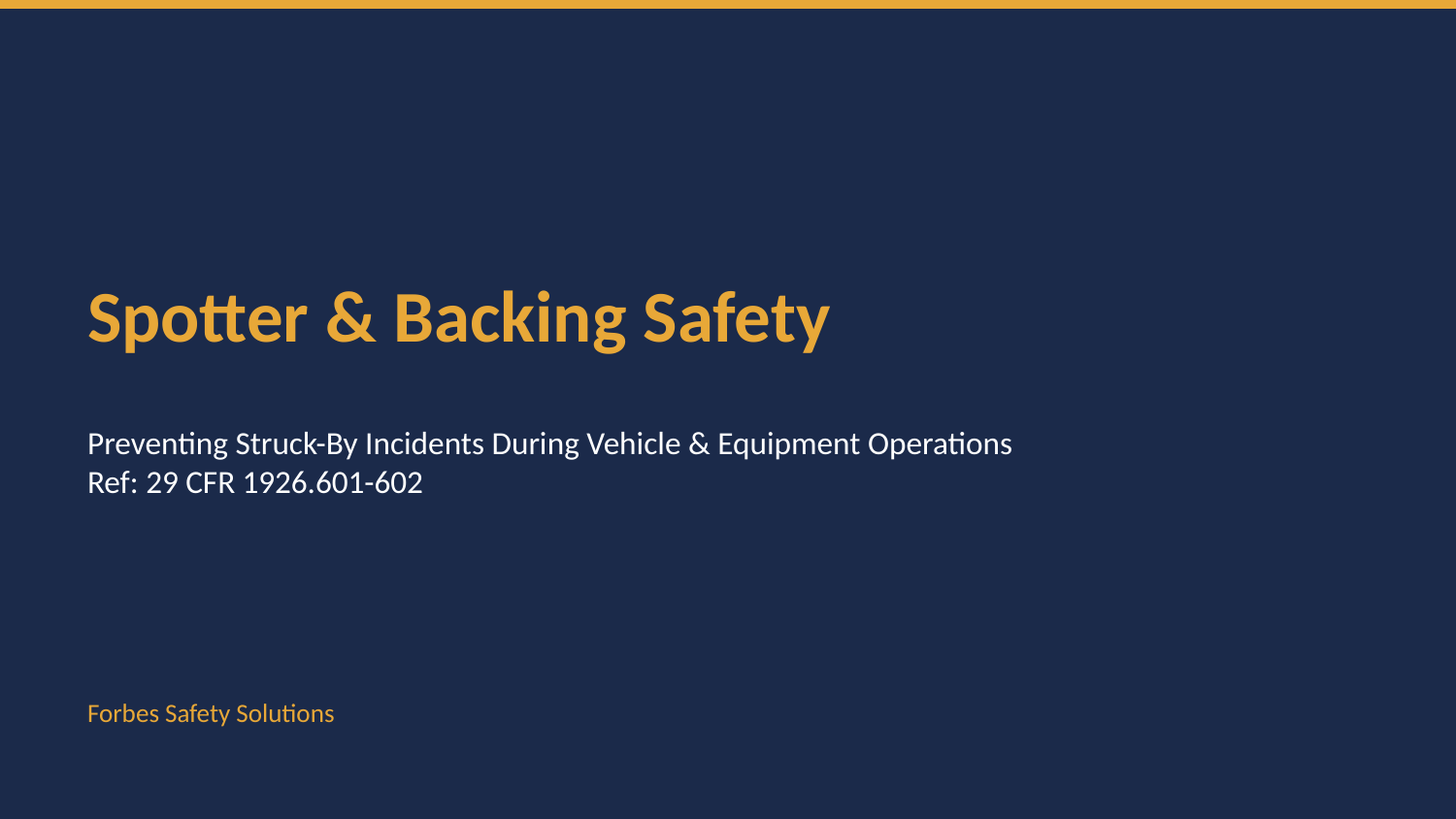

Spotter & Backing Safety
Preventing Struck-By Incidents During Vehicle & Equipment Operations
Ref: 29 CFR 1926.601-602
Forbes Safety Solutions